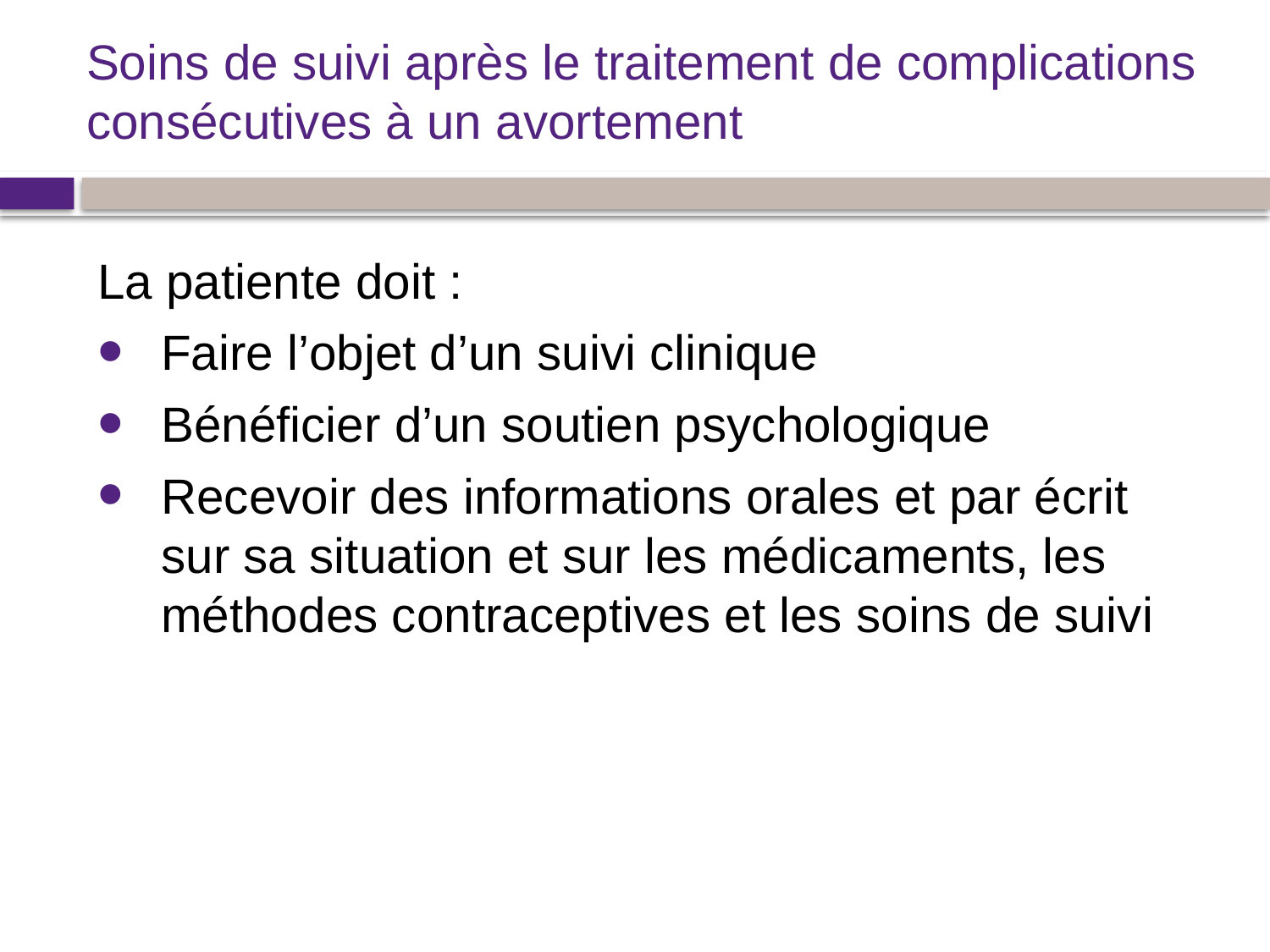

# Soins de suivi après le traitement de complications consécutives à un avortement
La patiente doit :
Faire l’objet d’un suivi clinique
Bénéficier d’un soutien psychologique
Recevoir des informations orales et par écrit sur sa situation et sur les médicaments, les méthodes contraceptives et les soins de suivi